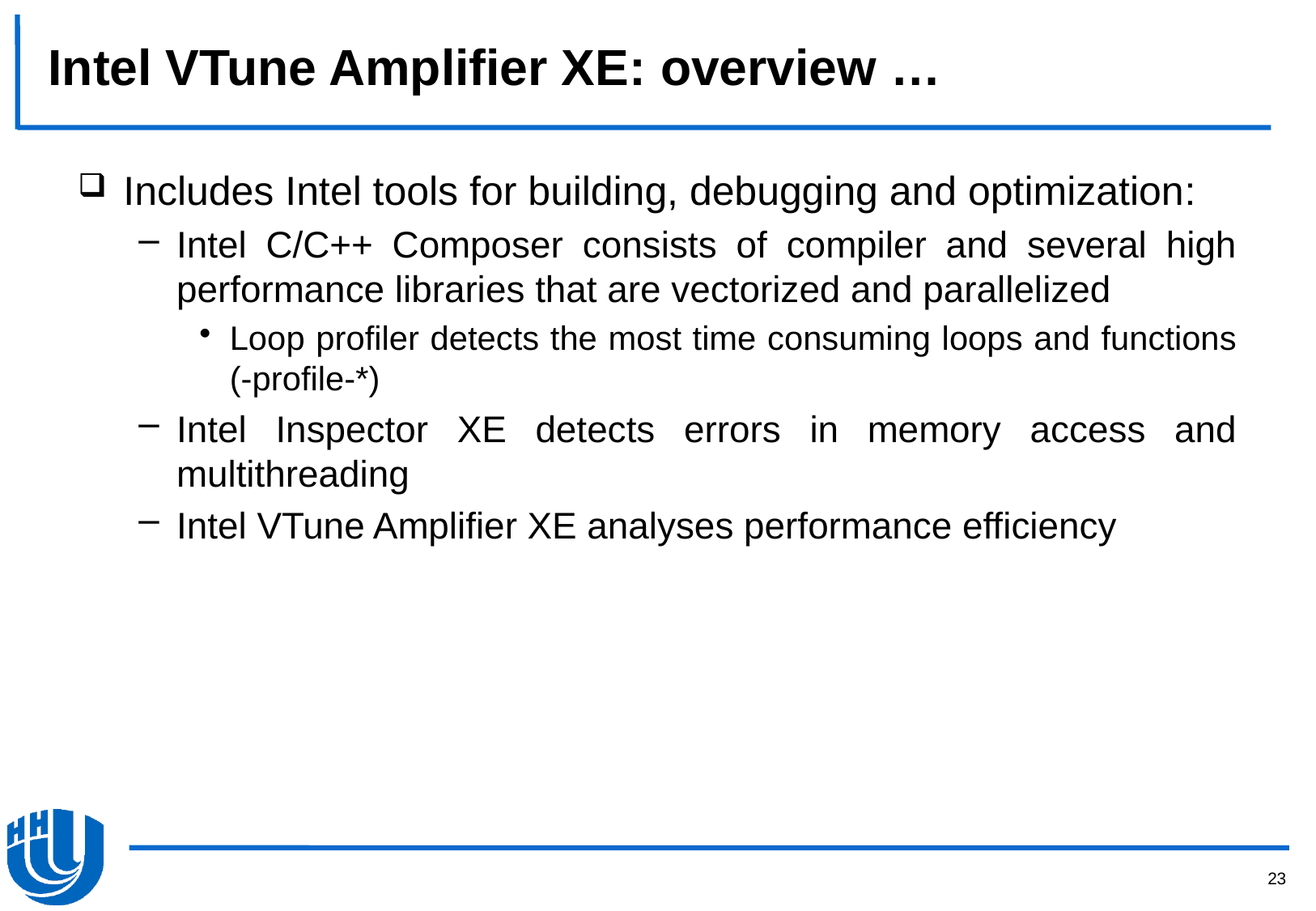

# Intel VTune Amplifier XE: overview …
Includes Intel tools for building, debugging and optimization:
Intel C/C++ Composer consists of compiler and several high performance libraries that are vectorized and parallelized
Loop profiler detects the most time consuming loops and functions (-profile-*)
Intel Inspector XE detects errors in memory access and multithreading
Intel VTune Amplifier XE analyses performance efficiency

23